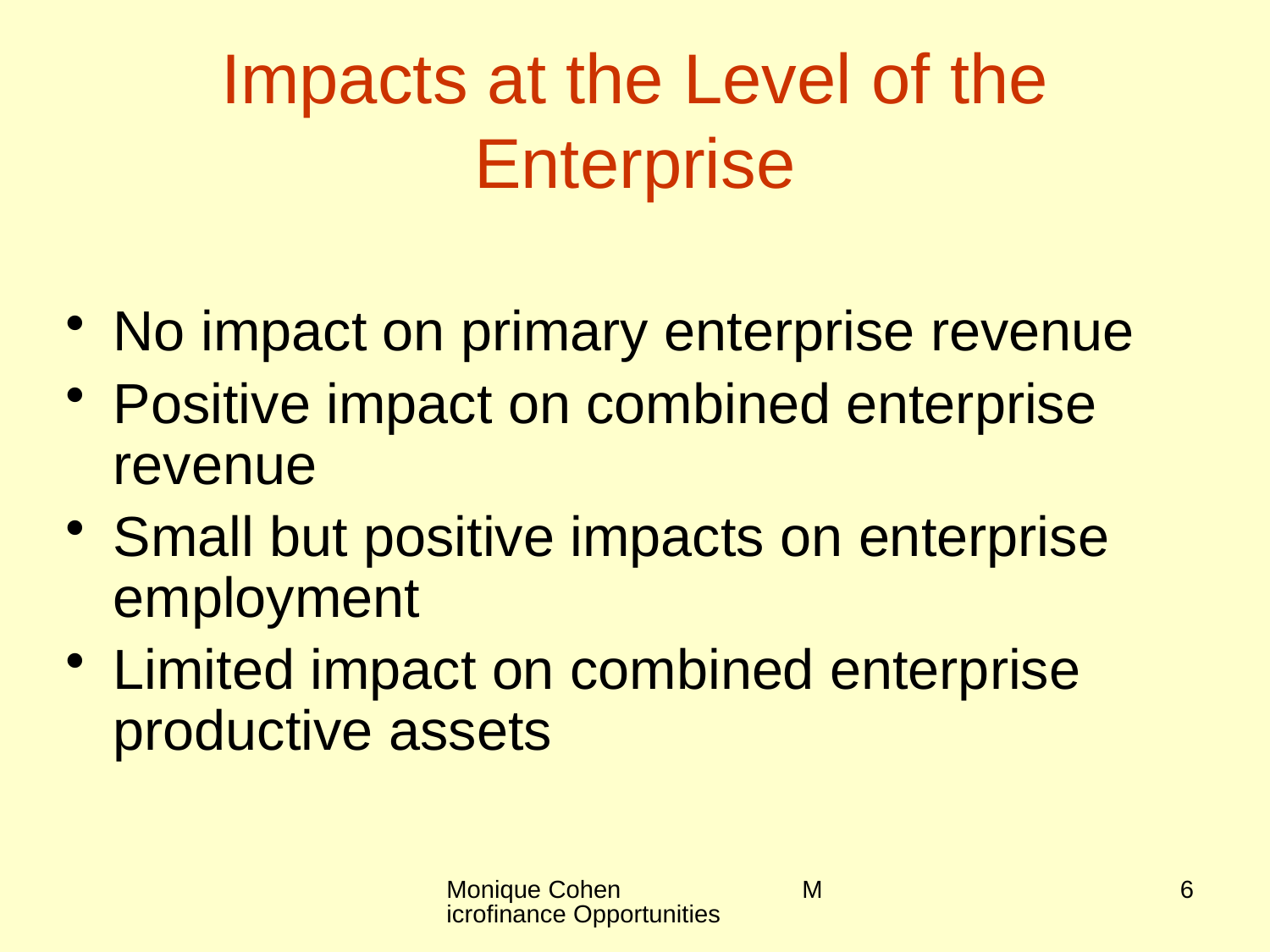

# Impacts at the Level of the Enterprise
No impact on primary enterprise revenue
Positive impact on combined enterprise revenue
Small but positive impacts on enterprise employment
Limited impact on combined enterprise productive assets

Monique Cohen                          Microfinance Opportunities
6